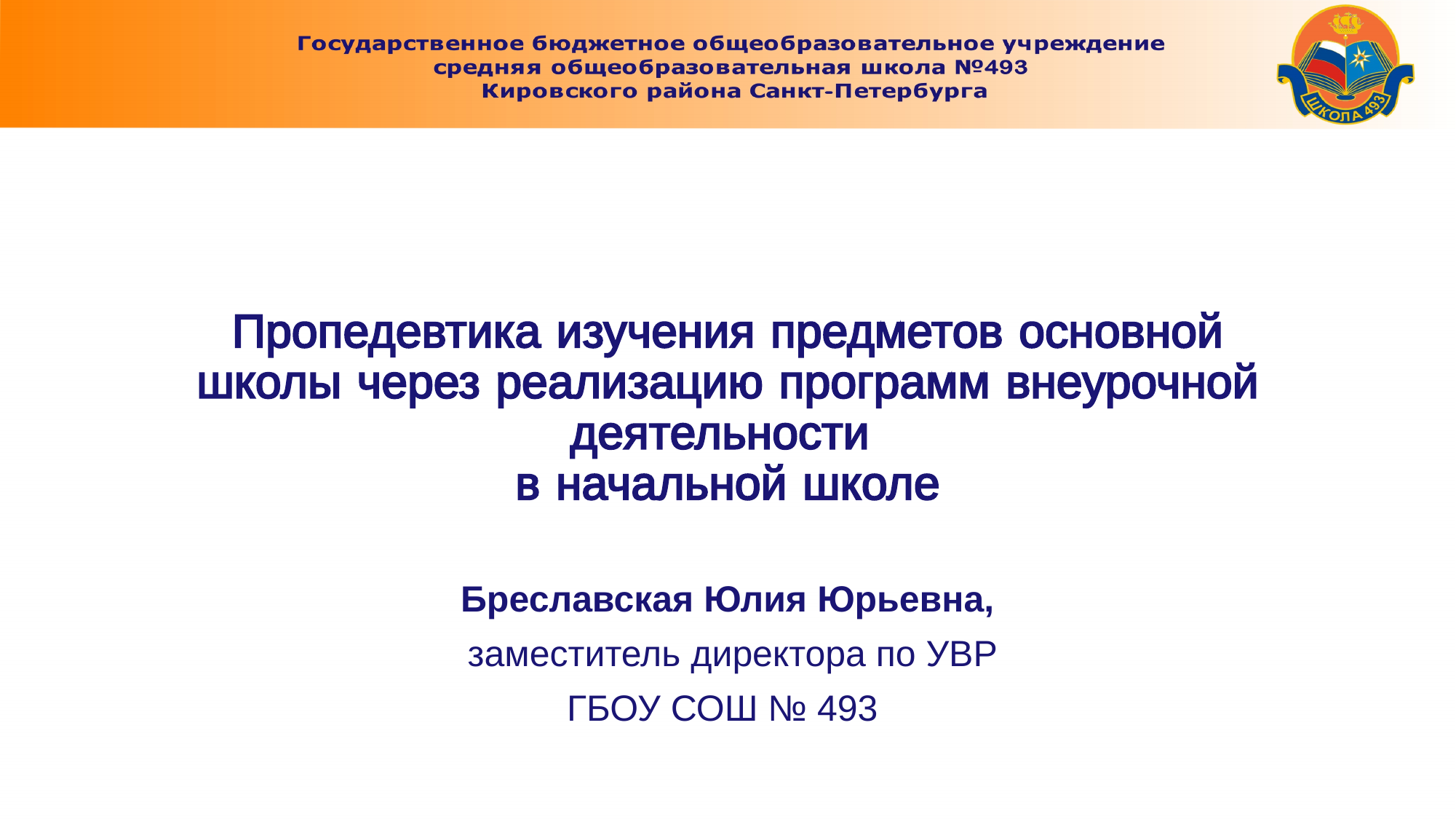

# Пропедевтика изучения предметов основной школы через реализацию программ внеурочной деятельности в начальной школе
Бреславская Юлия Юрьевна,
 заместитель директора по УВР
ГБОУ СОШ № 493